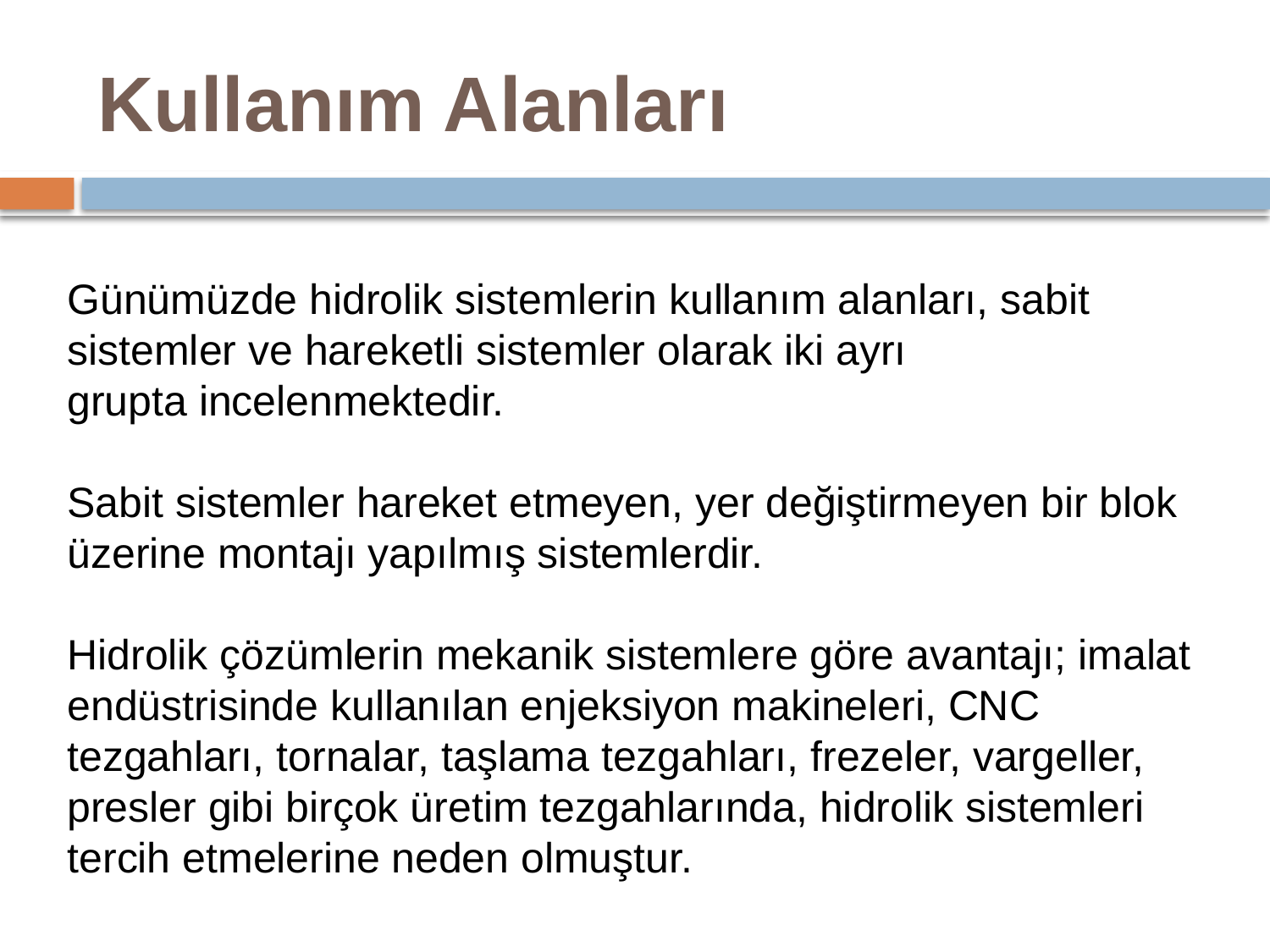

# Kullanım Alanları
Günümüzde hidrolik sistemlerin kullanım alanları, sabit sistemler ve hareketli sistemler olarak iki ayrı grupta incelenmektedir.

Sabit sistemler hareket etmeyen, yer değiştirmeyen bir blok üzerine montajı yapılmış sistemlerdir.

Hidrolik çözümlerin mekanik sistemlere göre avantajı; imalat endüstrisinde kullanılan enjeksiyon makineleri, CNC tezgahları, tornalar, taşlama tezgahları, frezeler, vargeller, presler gibi birçok üretim tezgahlarında, hidrolik sistemleri tercih etmelerine neden olmuştur.